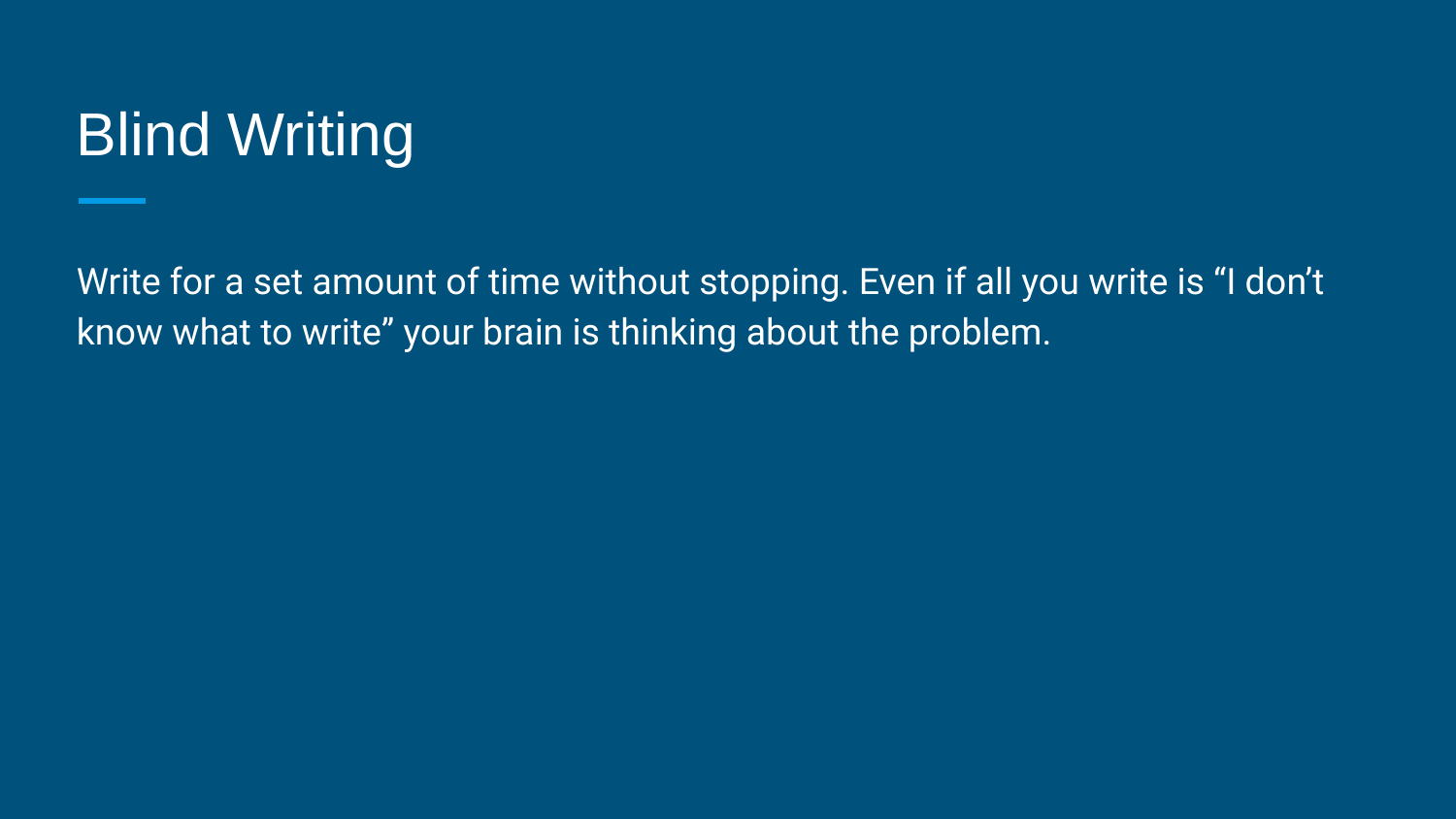

# Blind Writing
Write for a set amount of time without stopping. Even if all you write is “I don’t know what to write” your brain is thinking about the problem.